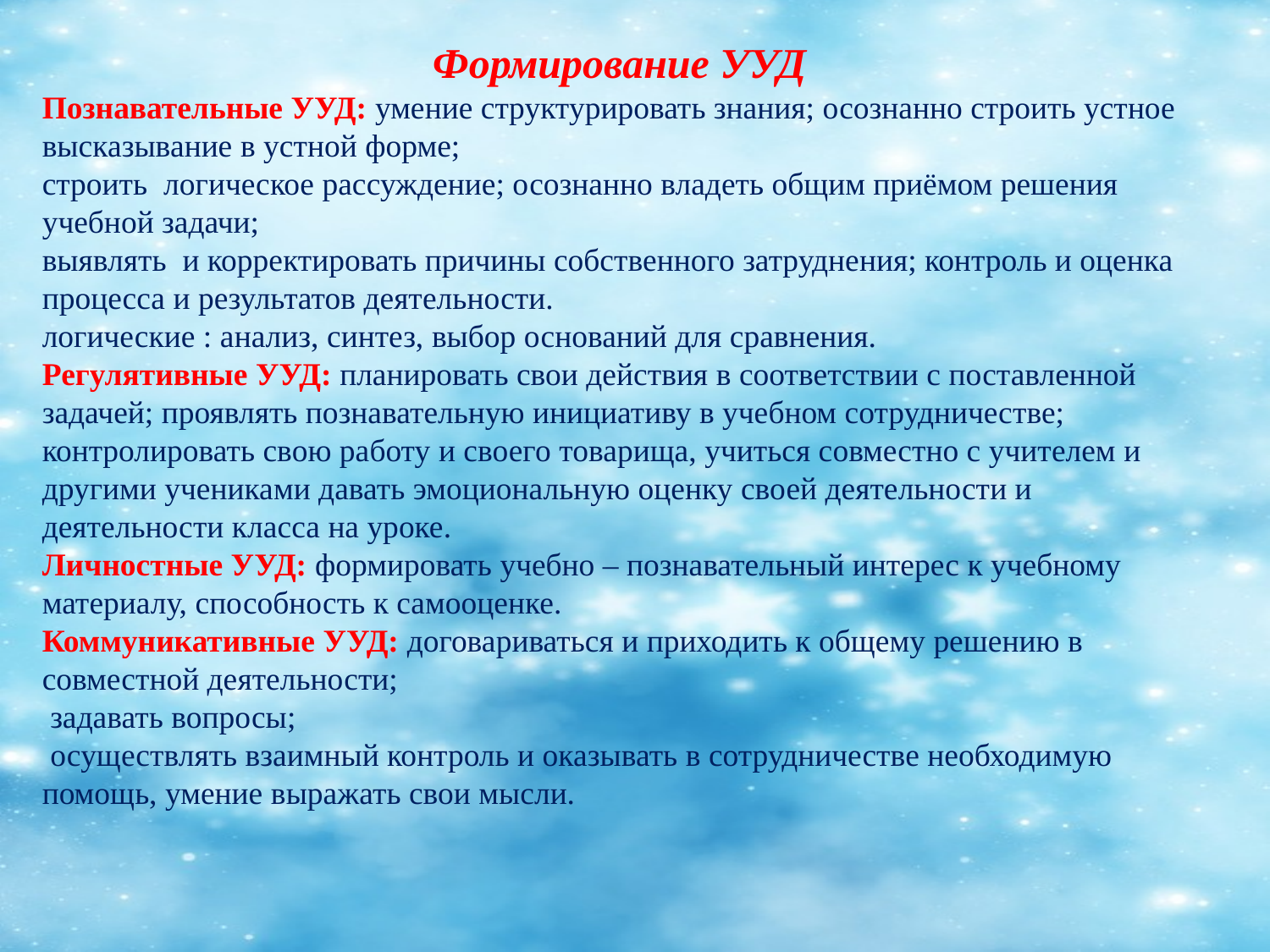

Формирование УУД
Познавательные УУД: умение структурировать знания; осознанно строить устное высказывание в устной форме;
строить  логическое рассуждение; осознанно владеть общим приёмом решения учебной задачи;
выявлять  и корректировать причины собственного затруднения; контроль и оценка процесса и результатов деятельности.
логические : анализ, синтез, выбор оснований для сравнения.
Регулятивные УУД: планировать свои действия в соответствии с поставленной задачей; проявлять познавательную инициативу в учебном сотрудничестве;
контролировать свою работу и своего товарища, учиться совместно с учителем и другими учениками давать эмоциональную оценку своей деятельности и деятельности класса на уроке.
Личностные УУД: формировать учебно – познавательный интерес к учебному материалу, способность к самооценке.
Коммуникативные УУД: договариваться и приходить к общему решению в совместной деятельности;
 задавать вопросы;
 осуществлять взаимный контроль и оказывать в сотрудничестве необходимую помощь, умение выражать свои мысли.